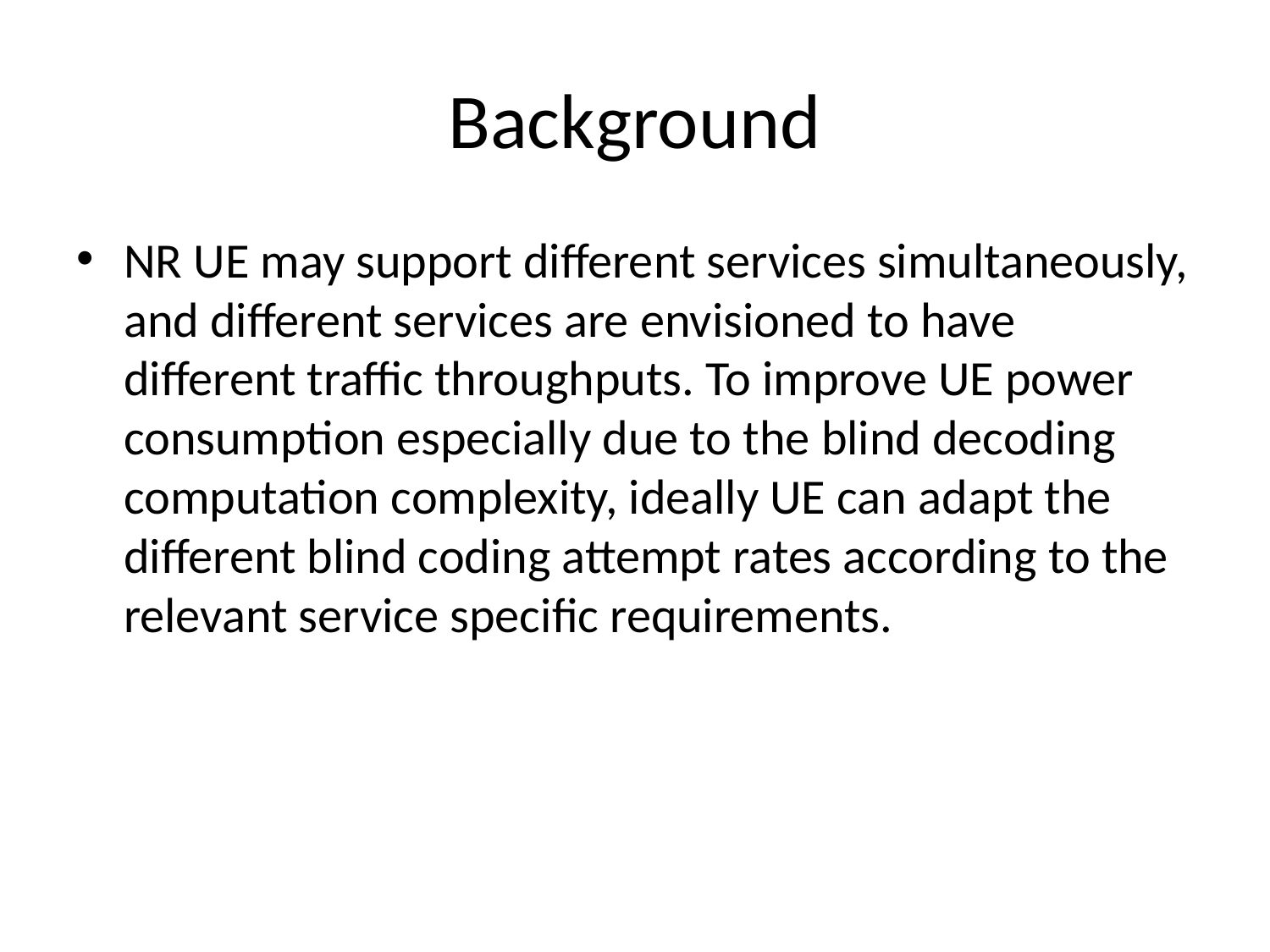

# Background
NR UE may support different services simultaneously, and different services are envisioned to have different traffic throughputs. To improve UE power consumption especially due to the blind decoding computation complexity, ideally UE can adapt the different blind coding attempt rates according to the relevant service specific requirements.